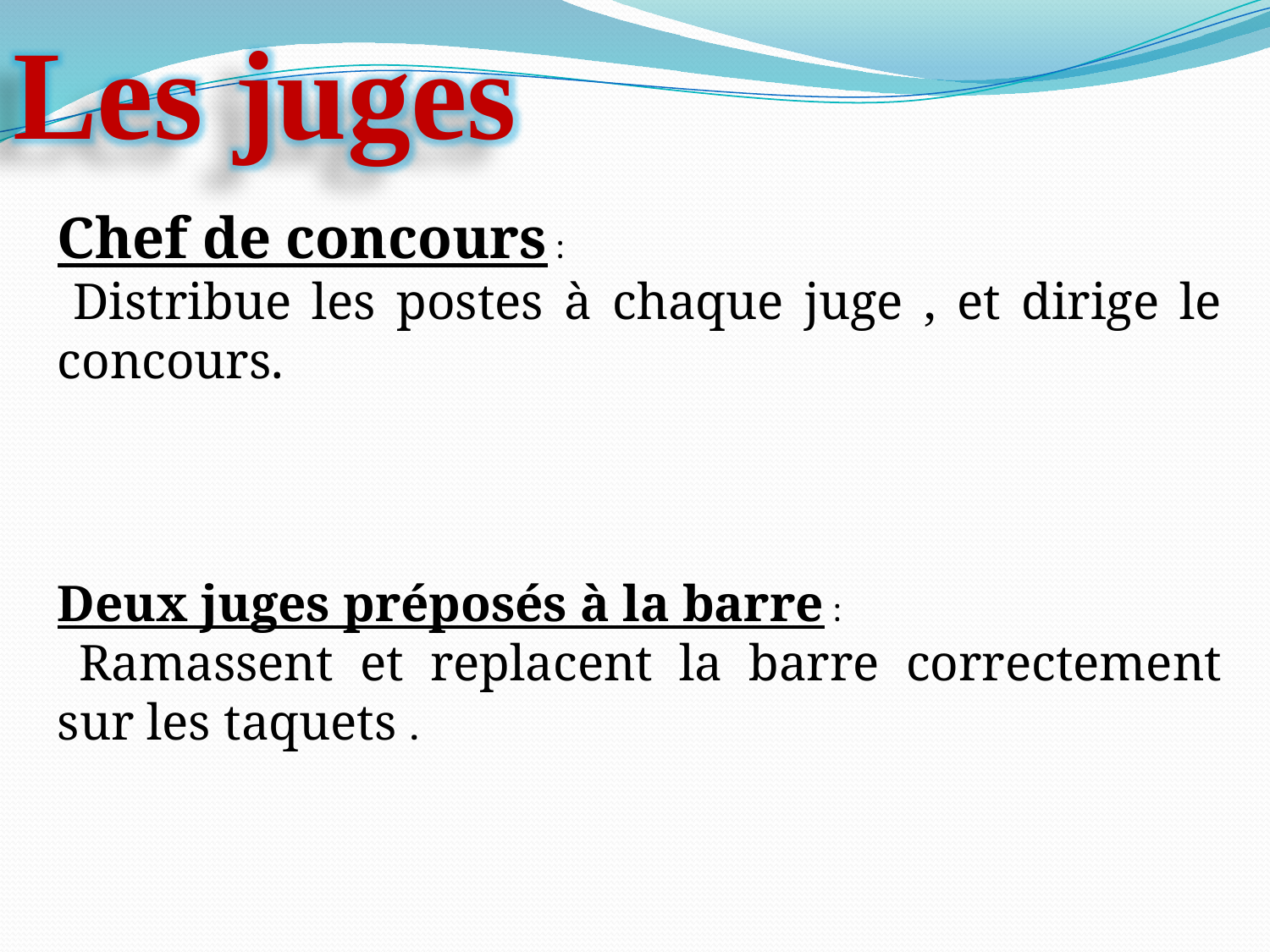

Les juges
Chef de concours :
 Distribue les postes à chaque juge , et dirige le concours.

Deux juges préposés à la barre :
 Ramassent et replacent la barre correctement sur les taquets .